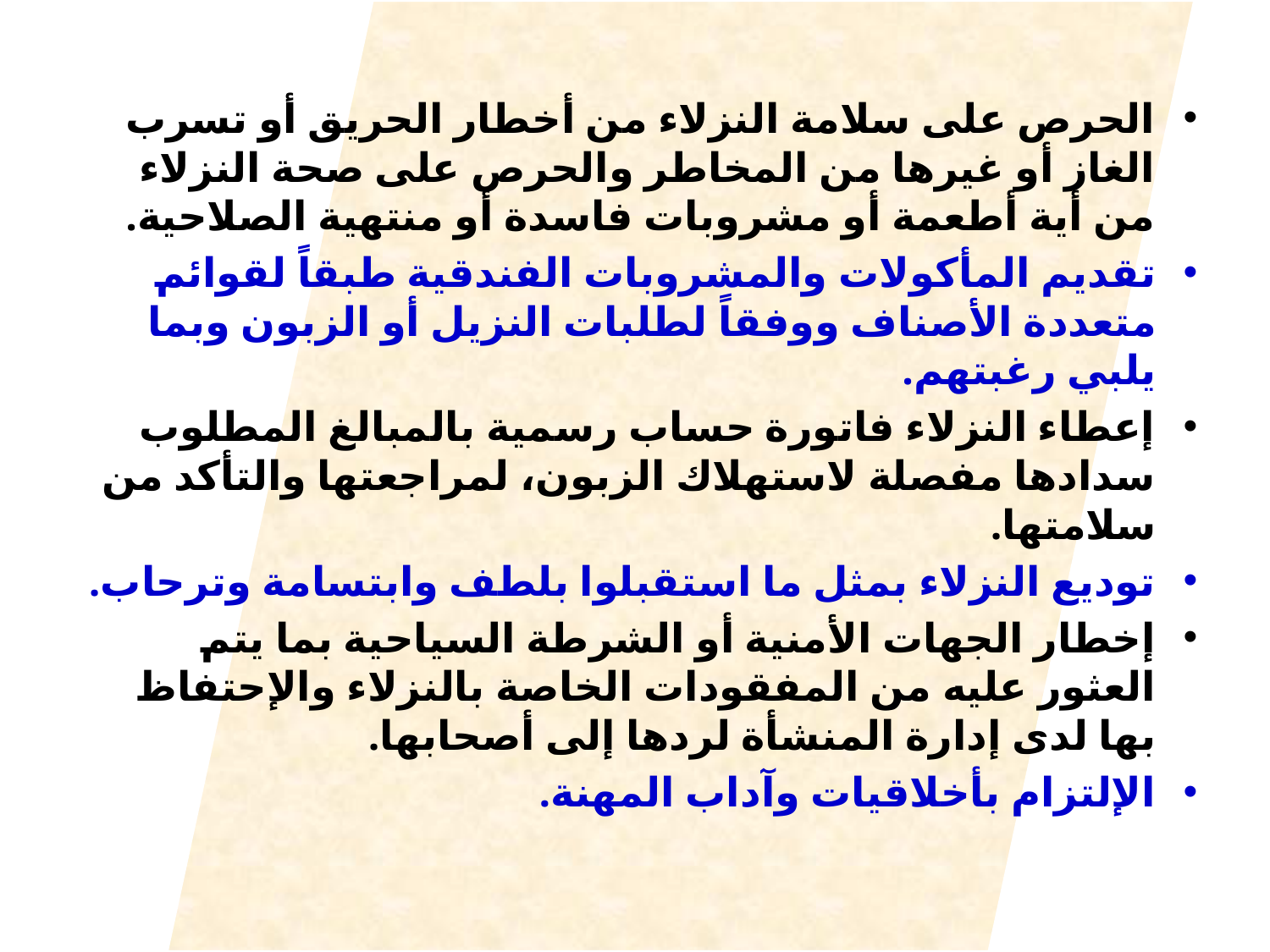

الحرص على سلامة النزلاء من أخطار الحريق أو تسرب الغاز أو غيرها من المخاطر والحرص على صحة النزلاء من أية أطعمة أو مشروبات فاسدة أو منتهية الصلاحية.
تقديم المأكولات والمشروبات الفندقية طبقاً لقوائم متعددة الأصناف ووفقاً لطلبات النزيل أو الزبون وبما يلبي رغبتهم.
إعطاء النزلاء فاتورة حساب رسمية بالمبالغ المطلوب سدادها مفصلة لاستهلاك الزبون، لمراجعتها والتأكد من سلامتها.
توديع النزلاء بمثل ما استقبلوا بلطف وابتسامة وترحاب.
إخطار الجهات الأمنية أو الشرطة السياحية بما يتم العثور عليه من المفقودات الخاصة بالنزلاء والإحتفاظ بها لدى إدارة المنشأة لردها إلى أصحابها.
الإلتزام بأخلاقيات وآداب المهنة.